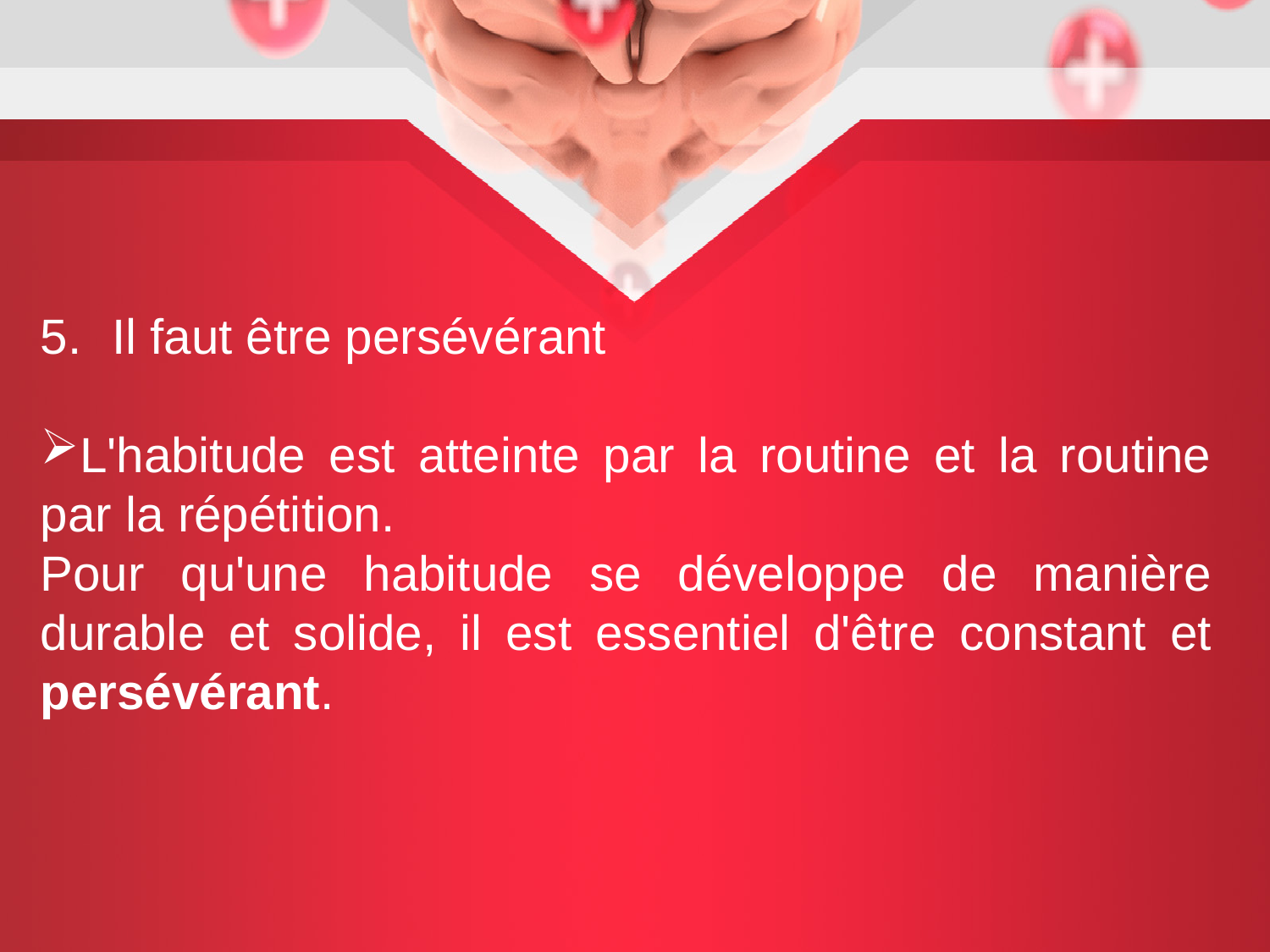

Il faut être persévérant

L'habitude est atteinte par la routine et la routine par la répétition.
Pour qu'une habitude se développe de manière durable et solide, il est essentiel d'être constant et persévérant.